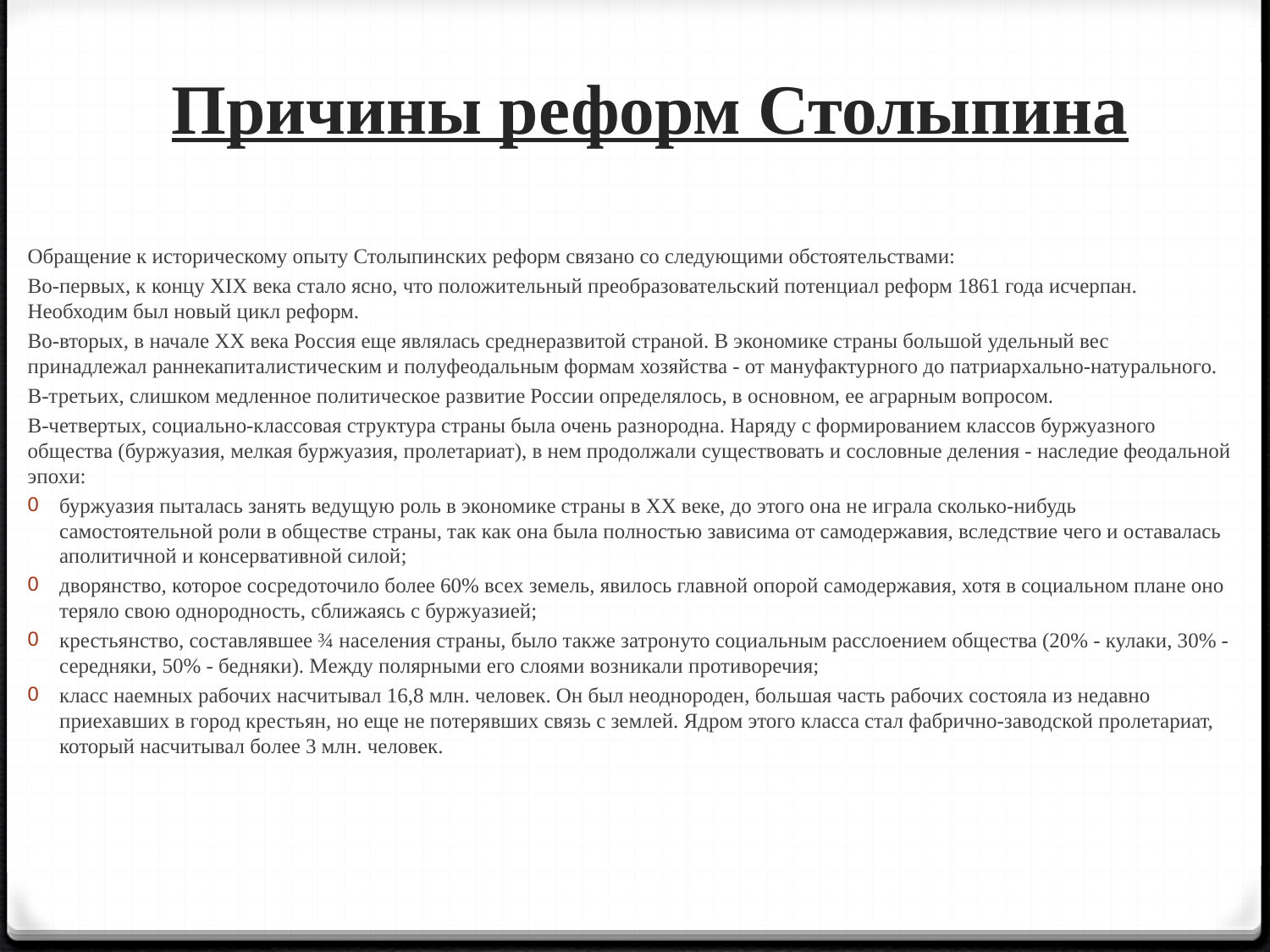

# Причины реформ Столыпина
Обращение к историческому опыту Столыпинских реформ связано со следующими обстоятельствами:
Во-первых, к концу XIX века стало ясно, что положительный преобразовательский потенциал реформ 1861 года исчерпан. Необходим был новый цикл реформ.
Во-вторых, в начале XX века Россия еще являлась среднеразвитой страной. В экономике страны большой удельный вес принадлежал раннекапиталистическим и полуфеодальным формам хозяйства - от мануфактурного до патриархально-натурального.
В-третьих, слишком медленное политическое развитие России определялось, в основном, ее аграрным вопросом.
В-четвертых, социально-классовая структура страны была очень разнородна. Наряду с формированием классов буржуазного общества (буржуазия, мелкая буржуазия, пролетариат), в нем продолжали существовать и сословные деления - наследие феодальной эпохи:
буржуазия пыталась занять ведущую роль в экономике страны в XX веке, до этого она не играла сколько-нибудь самостоятельной роли в обществе страны, так как она была полностью зависима от самодержавия, вследствие чего и оставалась аполитичной и консервативной силой;
дворянство, которое сосредоточило более 60% всех земель, явилось главной опорой самодержавия, хотя в социальном плане оно теряло свою однородность, сближаясь с буржуазией;
крестьянство, составлявшее ¾ населения страны, было также затронуто социальным расслоением общества (20% - кулаки, 30% - середняки, 50% - бедняки). Между полярными его слоями возникали противоречия;
класс наемных рабочих насчитывал 16,8 млн. человек. Он был неоднороден, большая часть рабочих состояла из недавно приехавших в город крестьян, но еще не потерявших связь с землей. Ядром этого класса стал фабрично-заводской пролетариат, который насчитывал более 3 млн. человек.